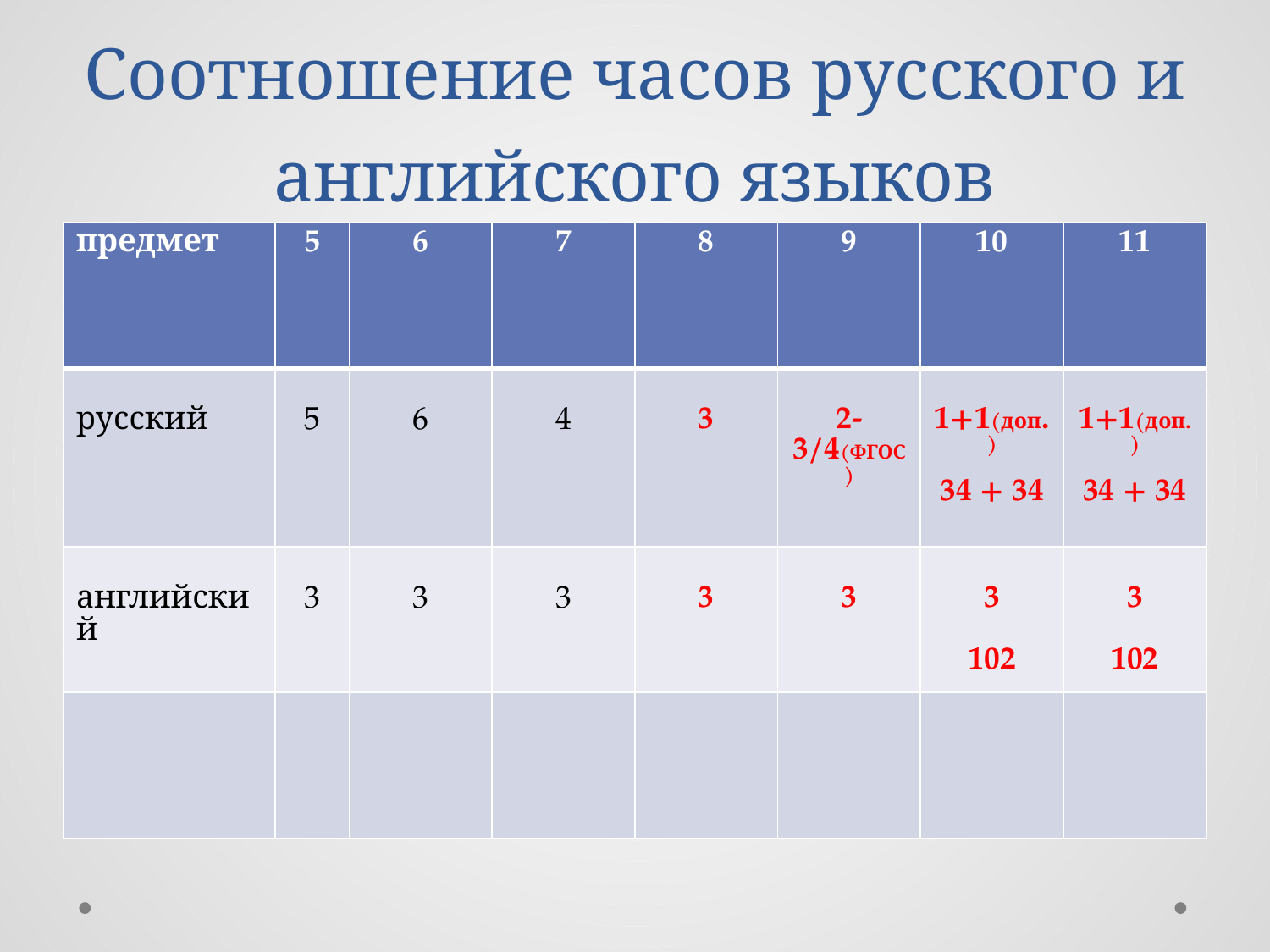

# Соотношение часов русского и английского языков
| предмет | 5 | 6 | 7 | 8 | 9 | 10 | 11 |
| --- | --- | --- | --- | --- | --- | --- | --- |
| русский | 5 | 6 | 4 | 3 | 2-3/4(ФГОС) | 1+1(доп.) 34 + 34 | 1+1(доп.) 34 + 34 |
| английский | 3 | 3 | 3 | 3 | 3 | 3 102 | 3 102 |
|  |  |  |  |  |  |  |  |